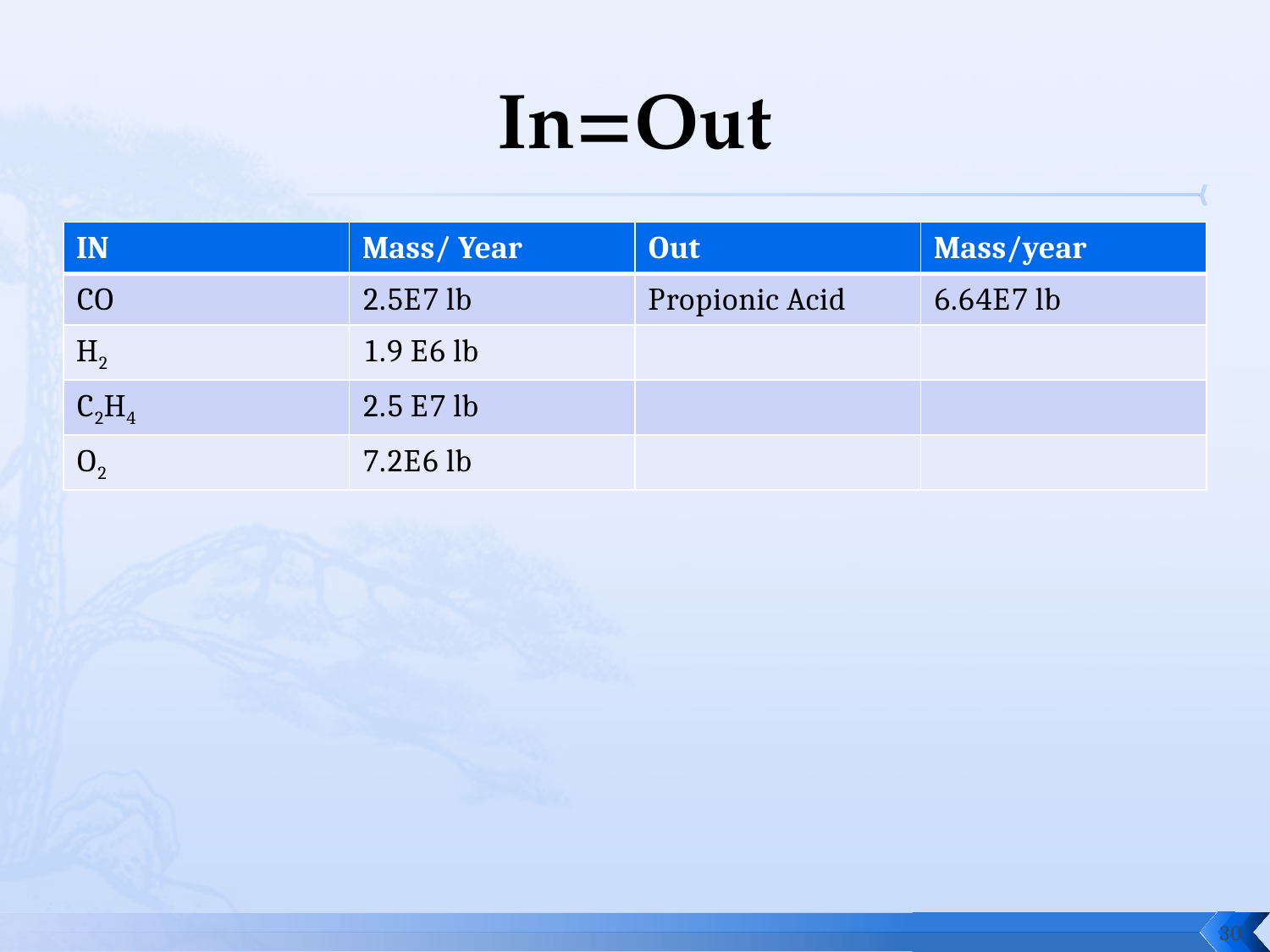

# In=Out
| IN | Mass/ Year | Out | Mass/year |
| --- | --- | --- | --- |
| CO | 2.5E7 lb | Propionic Acid | 6.64E7 lb |
| H2 | 1.9 E6 lb |  |  |
| C2H4 | 2.5 E7 lb |  |  |
| O2 | 7.2E6 lb |  |  |
30